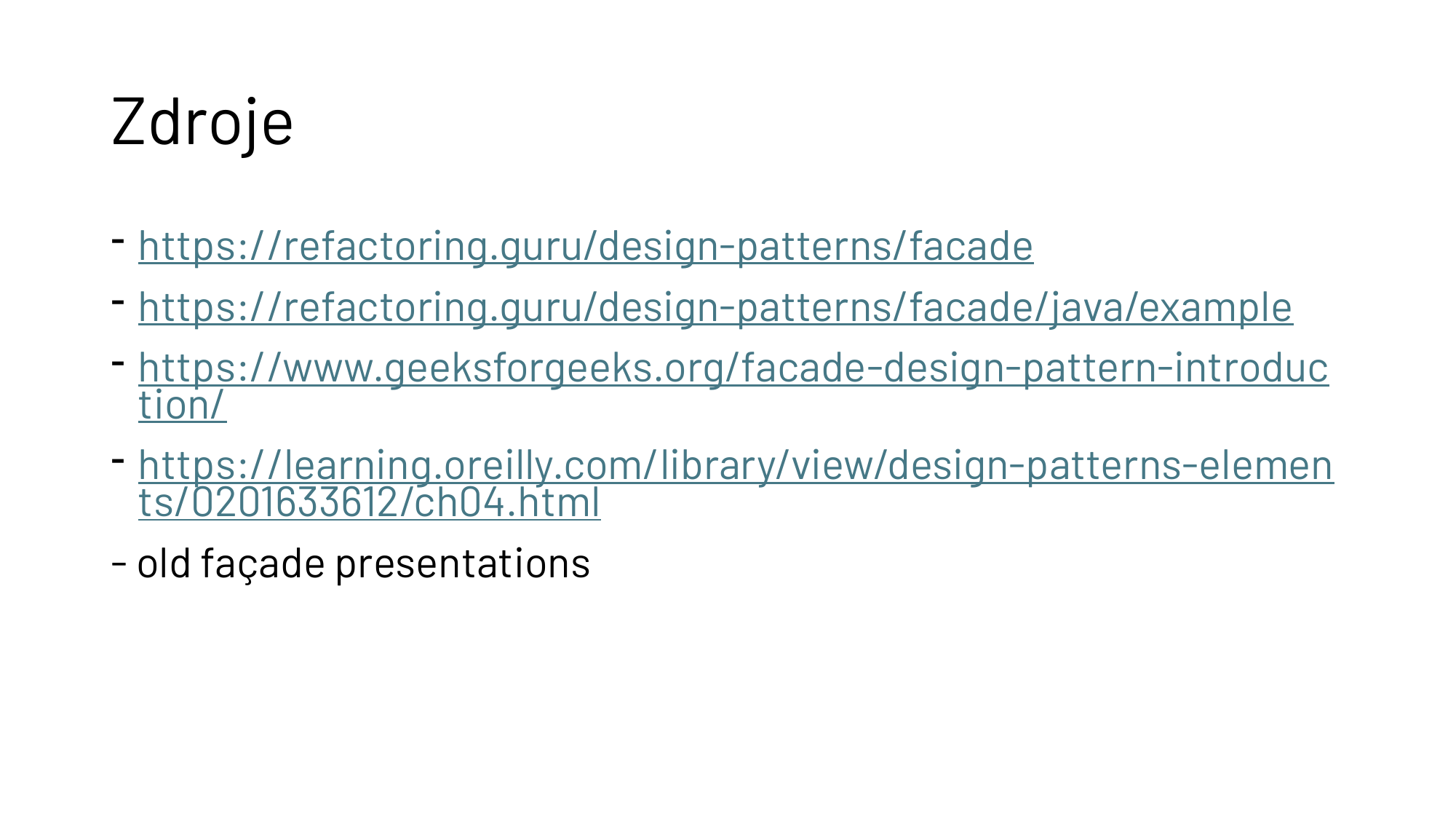

# Zdroje
https://refactoring.guru/design-patterns/facade
https://refactoring.guru/design-patterns/facade/java/example
https://www.geeksforgeeks.org/facade-design-pattern-introduction/
https://learning.oreilly.com/library/view/design-patterns-elements/0201633612/ch04.html
- old façade presentations